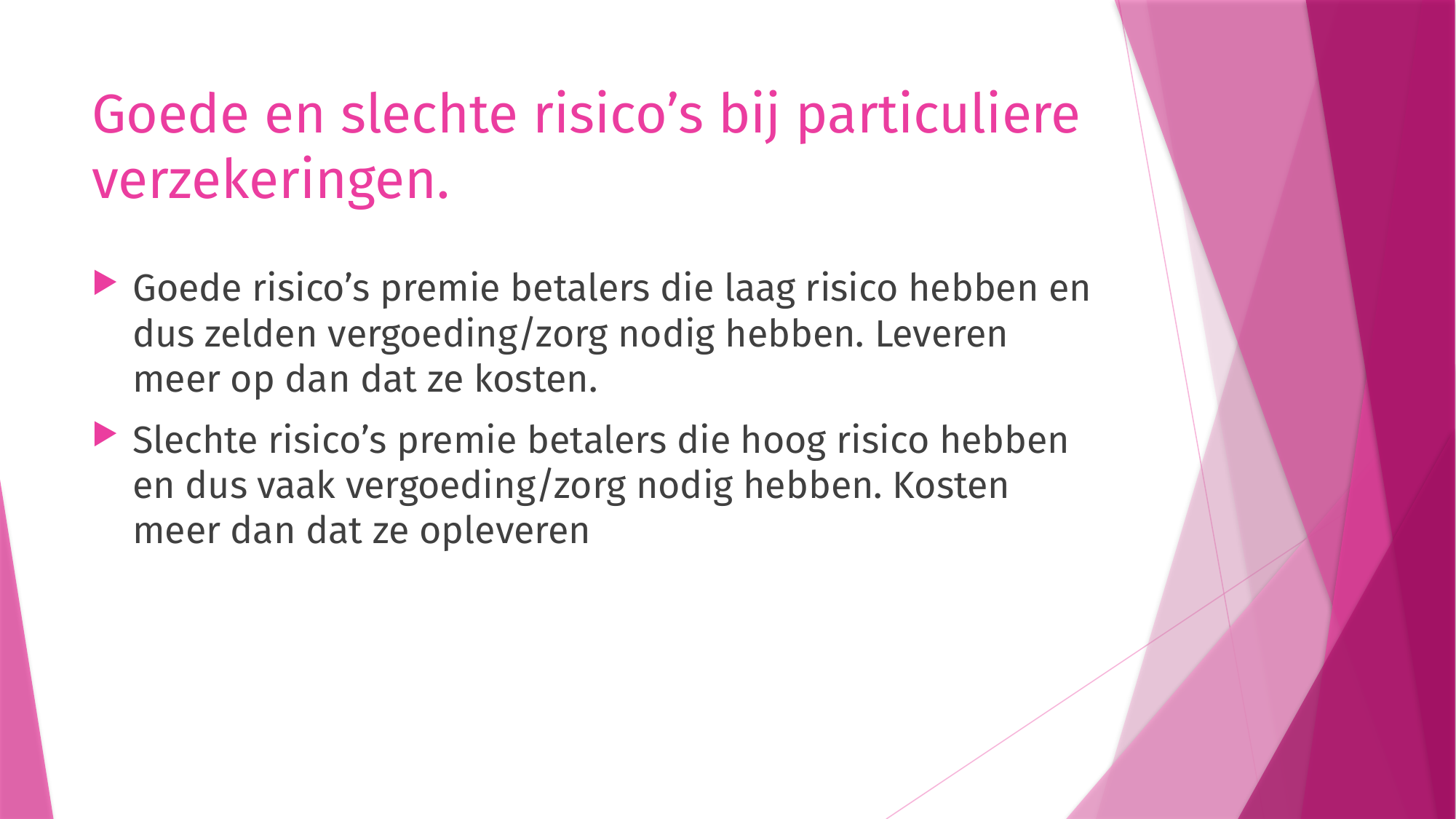

# Goede en slechte risico’s bij particuliere verzekeringen.
Goede risico’s premie betalers die laag risico hebben en dus zelden vergoeding/zorg nodig hebben. Leveren meer op dan dat ze kosten.
Slechte risico’s premie betalers die hoog risico hebben en dus vaak vergoeding/zorg nodig hebben. Kosten meer dan dat ze opleveren